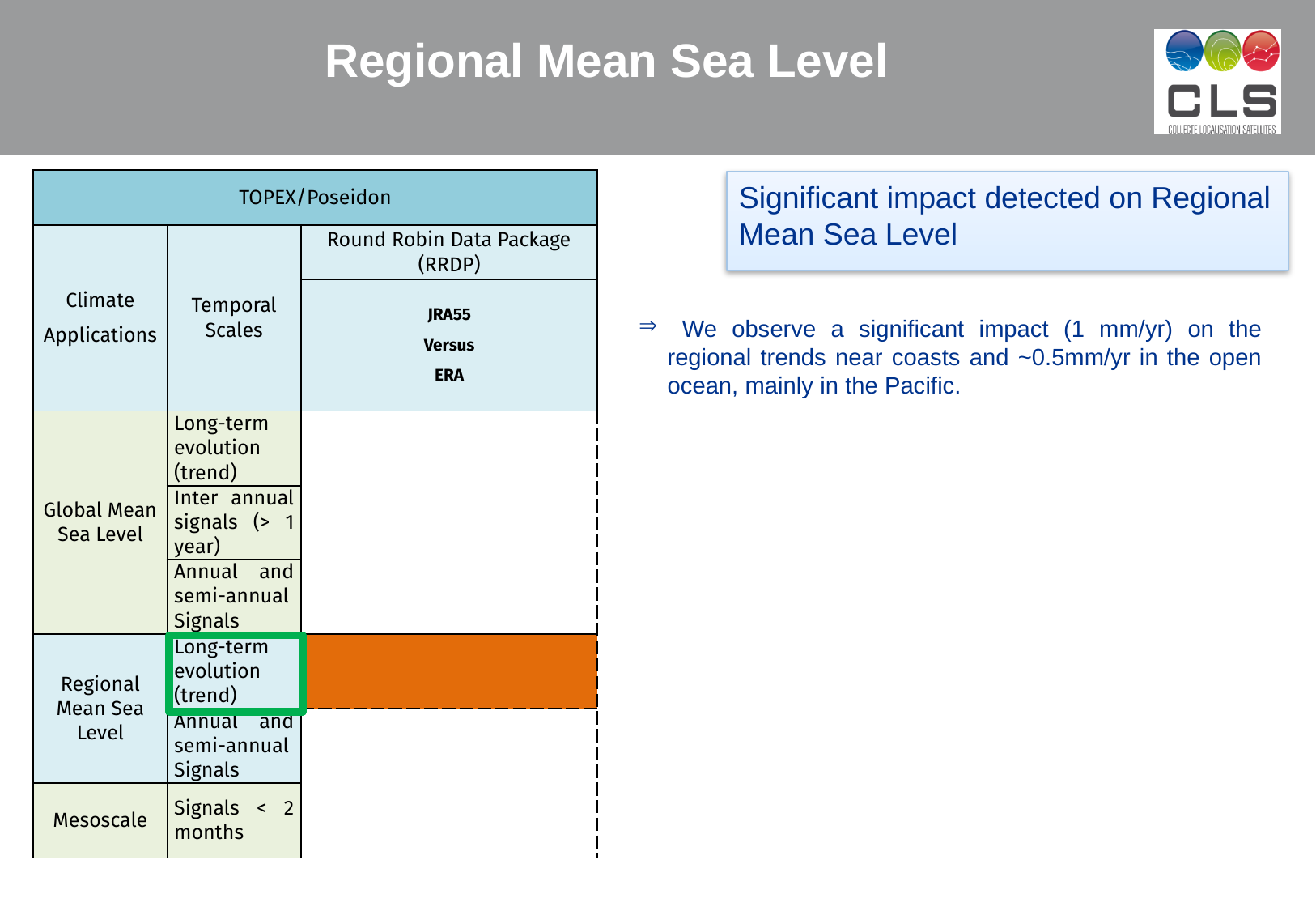

Regional Mean Sea Level
| TOPEX/Poseidon |  |  |
| --- | --- | --- |
| Climate Applications | Temporal Scales | Round Robin Data Package (RRDP) |
|  |  | JRA55 Versus ERA |
| Global Mean Sea Level | Long-term evolution (trend) |  |
|  | Inter annual signals (> 1 year) |  |
|  | Annual and semi-annual Signals |  |
| Regional Mean Sea Level | Long-term evolution (trend) |  |
|  | Annual and semi-annual Signals |  |
| Mesoscale | Signals < 2 months |  |
Significant impact detected on Regional Mean Sea Level

 We observe a significant impact (1 mm/yr) on the regional trends near coasts and ~0.5mm/yr in the open ocean, mainly in the Pacific.